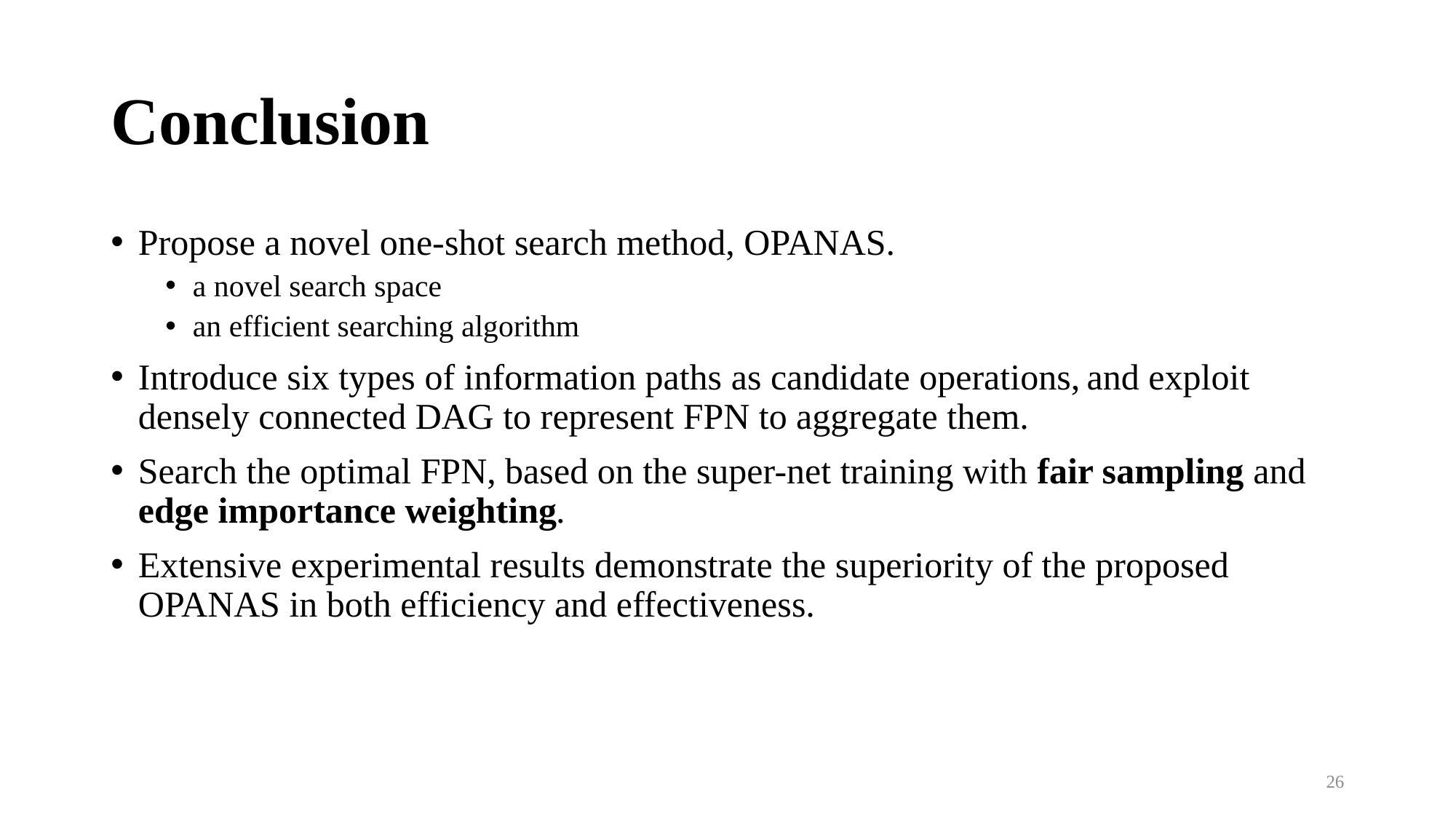

# Conclusion
Propose a novel one-shot search method, OPANAS.
a novel search space
an efficient searching algorithm
Introduce six types of information paths as candidate operations, and exploit densely connected DAG to represent FPN to aggregate them.
Search the optimal FPN, based on the super-net training with fair sampling and edge importance weighting.
Extensive experimental results demonstrate the superiority of the proposed OPANAS in both efficiency and effectiveness.
26